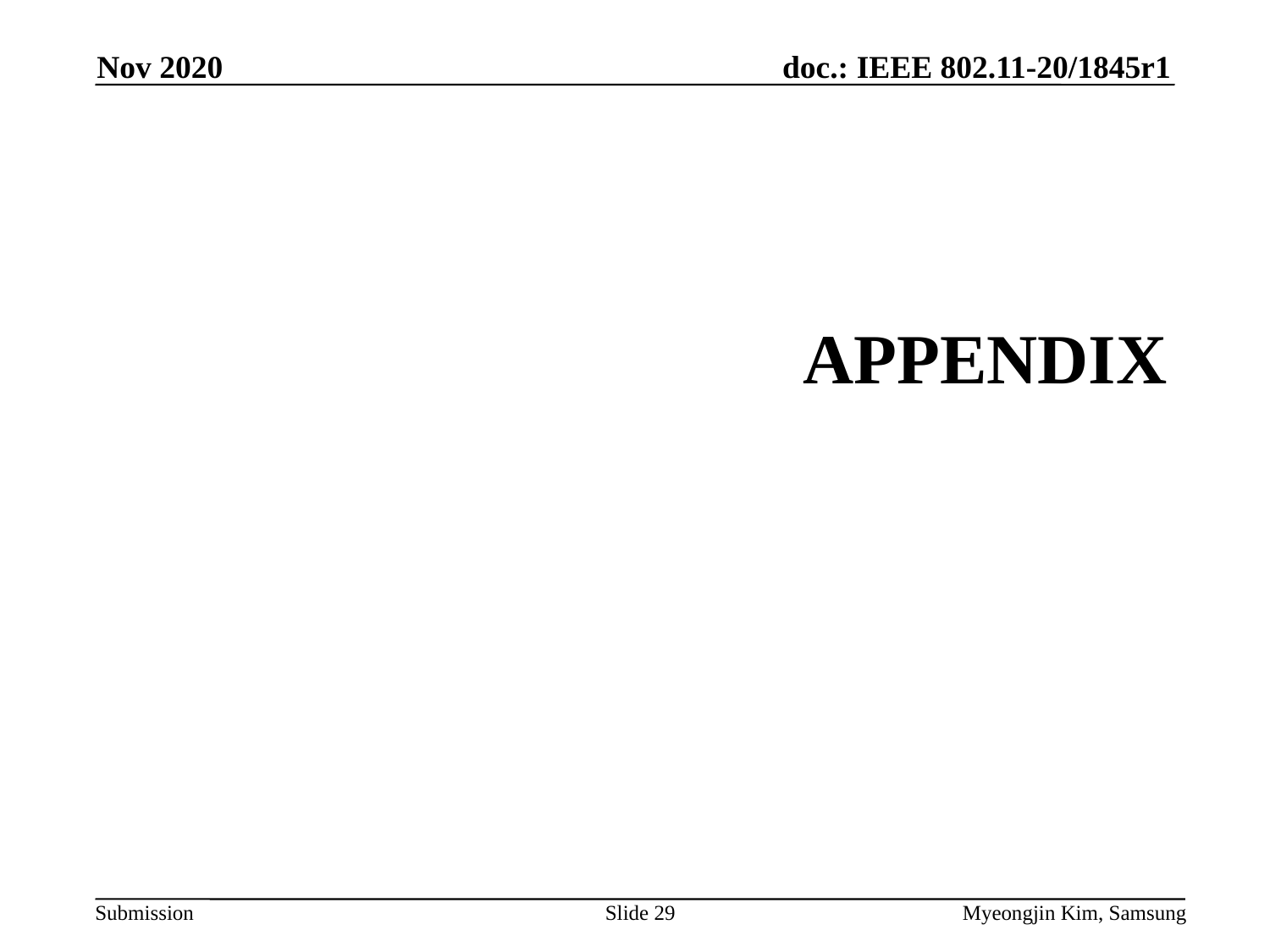

Nov 2020
# Appendix
Slide 29
Myeongjin Kim, Samsung